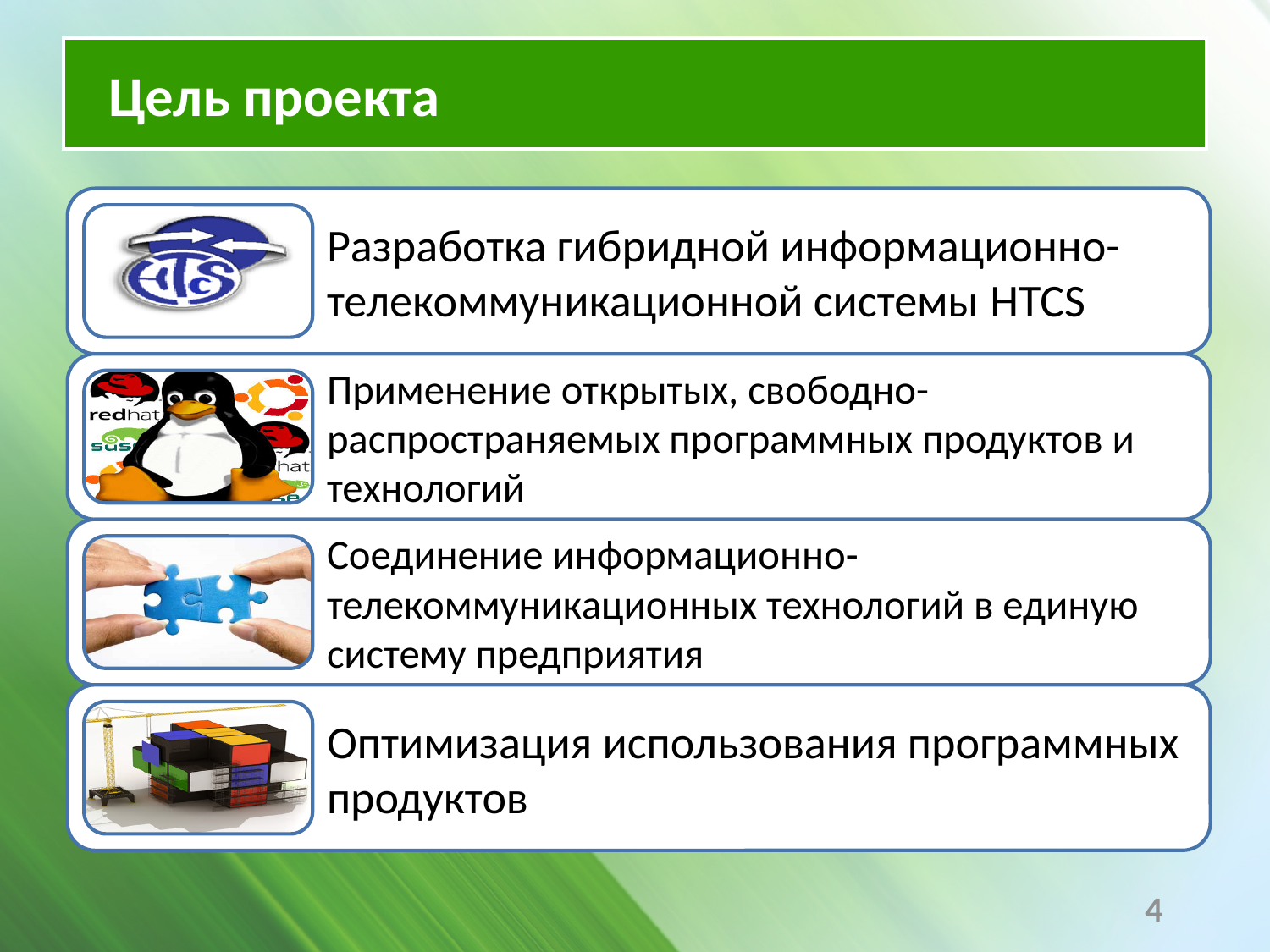

# Цель проекта
Разработка гибридной информационно-телекоммуникационной системы HTCS
Соединение информационно-телекоммуникационных технологий в единую систему предприятия
Применение открытых, свободно-распространяемых программных продуктов и технологий
Оптимизация использования программных продуктов

4